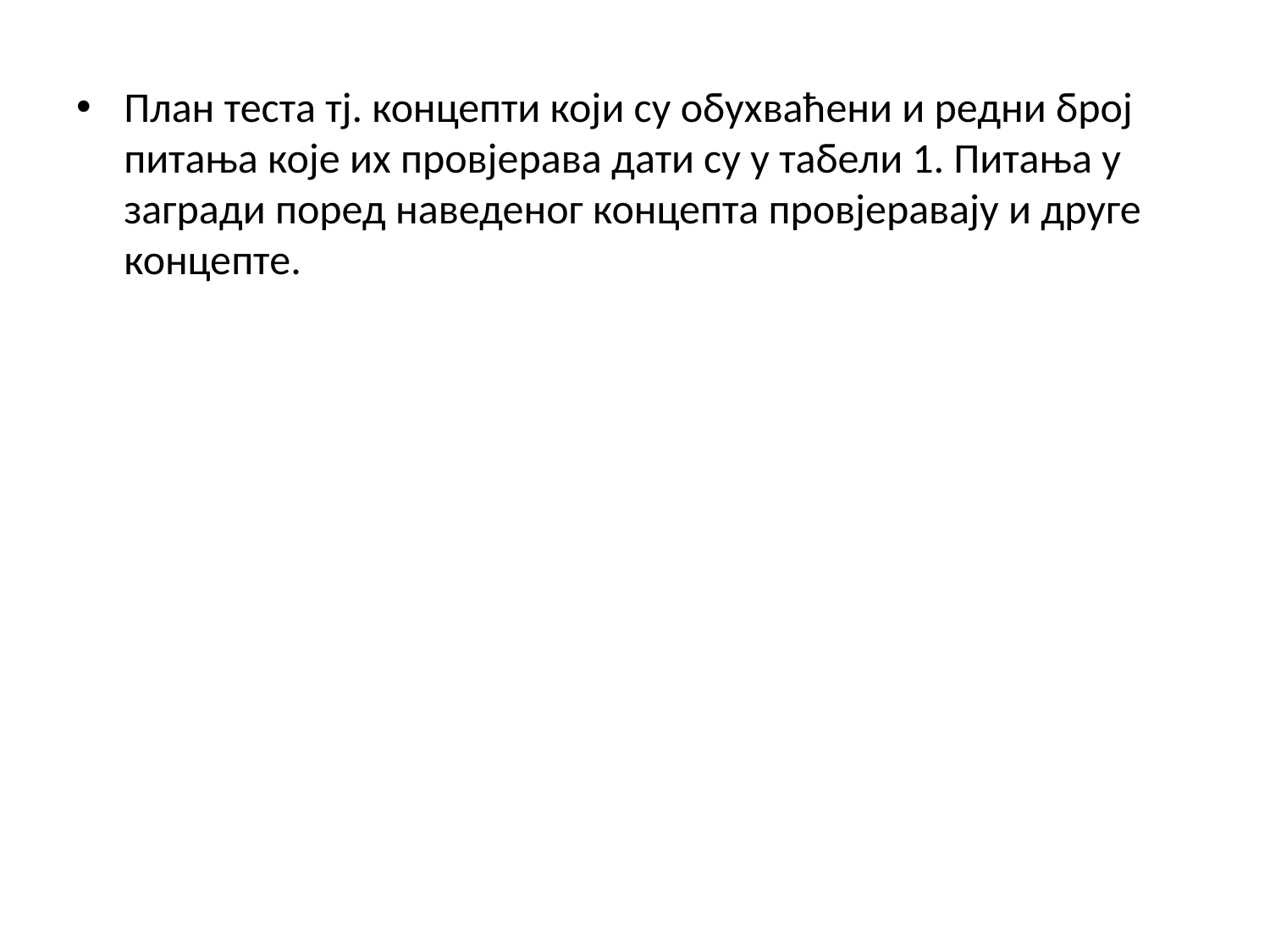

План теста тј. концепти који су обухваћени и редни број питања које их провјерава дати су у табели 1. Питања у загради поред наведеног концепта провјеравају и друге концепте.